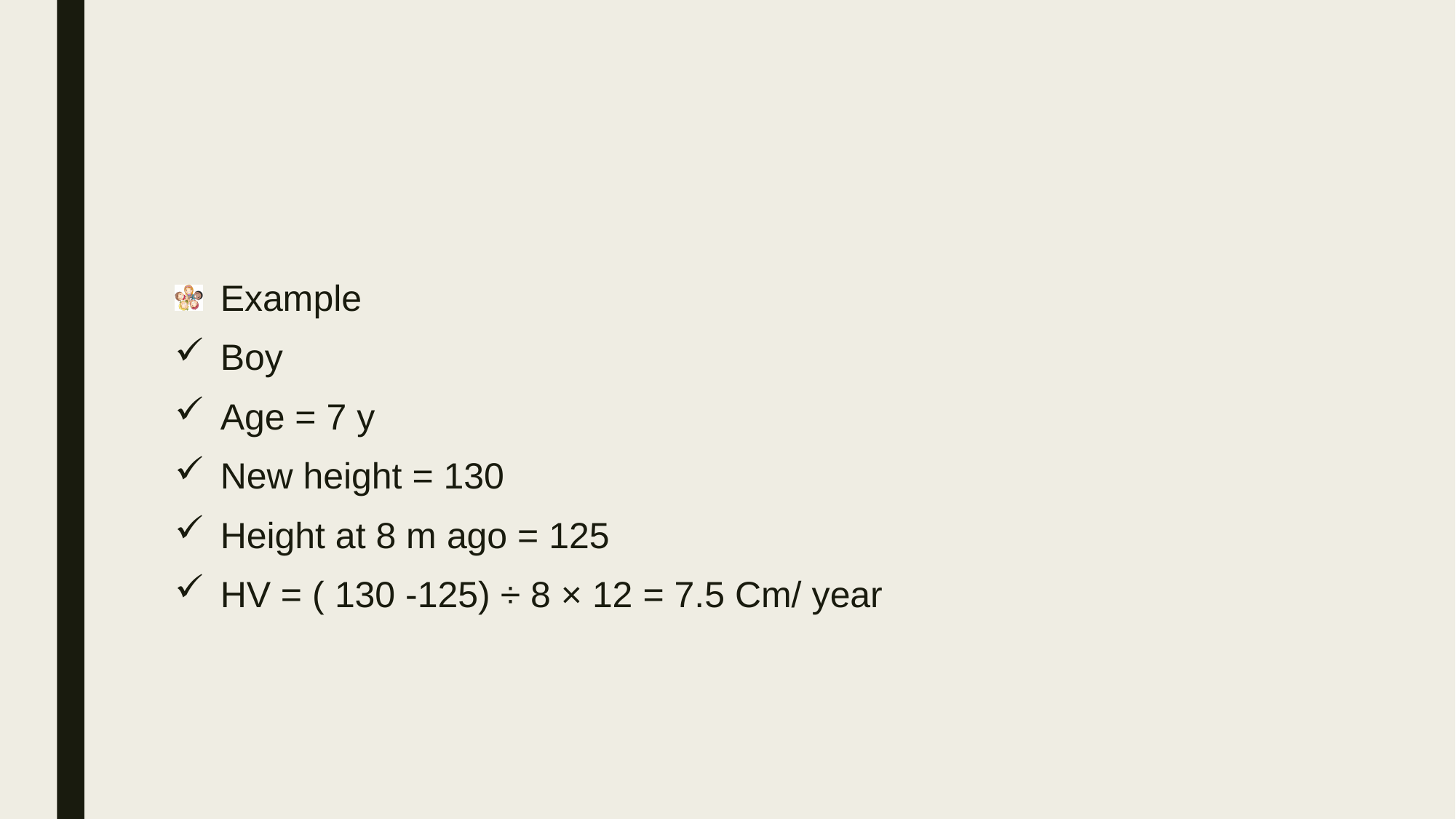

#
Example
Boy
Age = 7 y
New height = 130
Height at 8 m ago = 125
HV = ( 130 -125) ÷ 8 × 12 = 7.5 Cm/ year